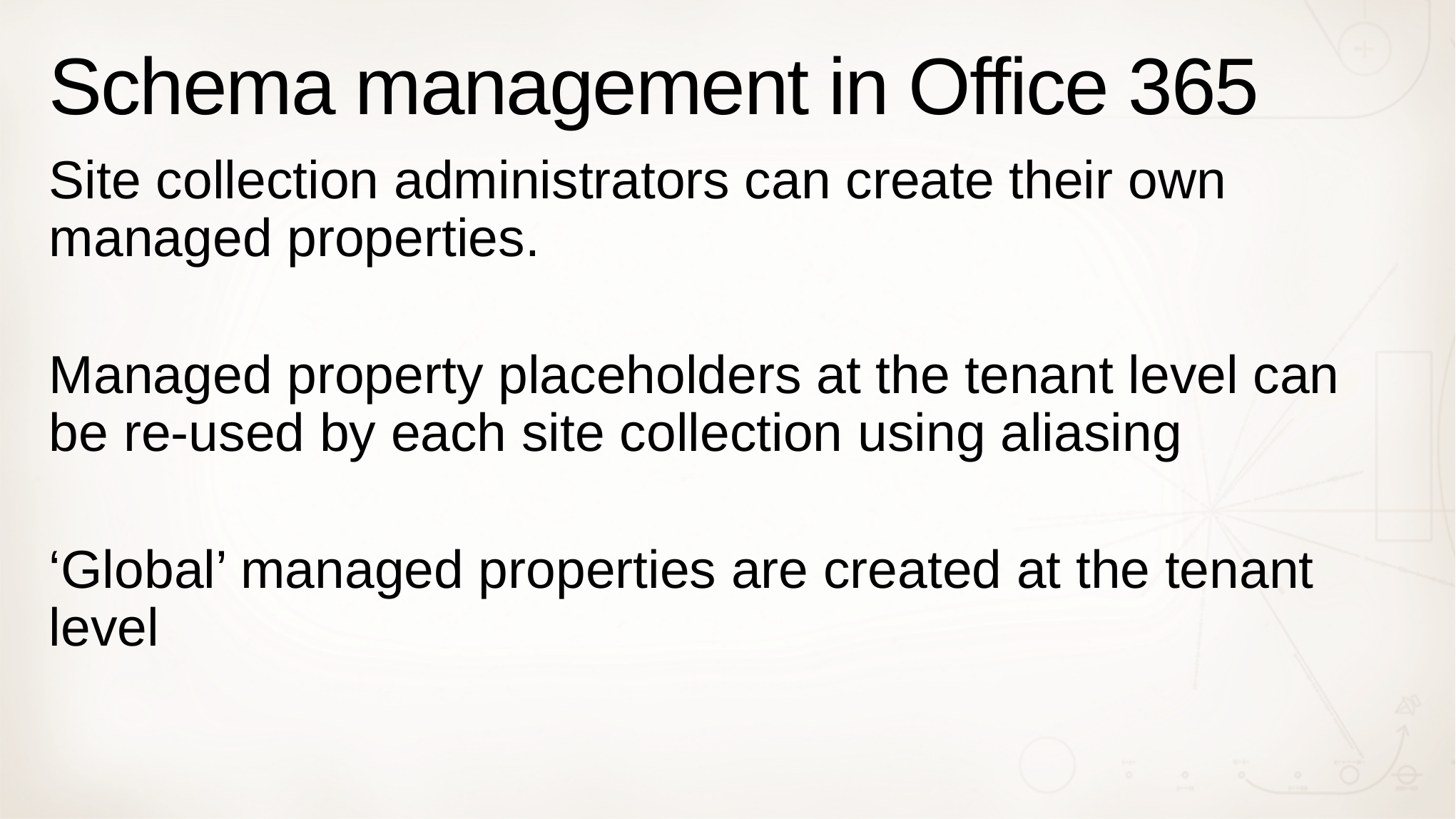

# Schema management in Office 365
Site collection administrators can create their own managed properties.

Managed property placeholders at the tenant level can be re-used by each site collection using aliasing

‘Global’ managed properties are created at the tenant level